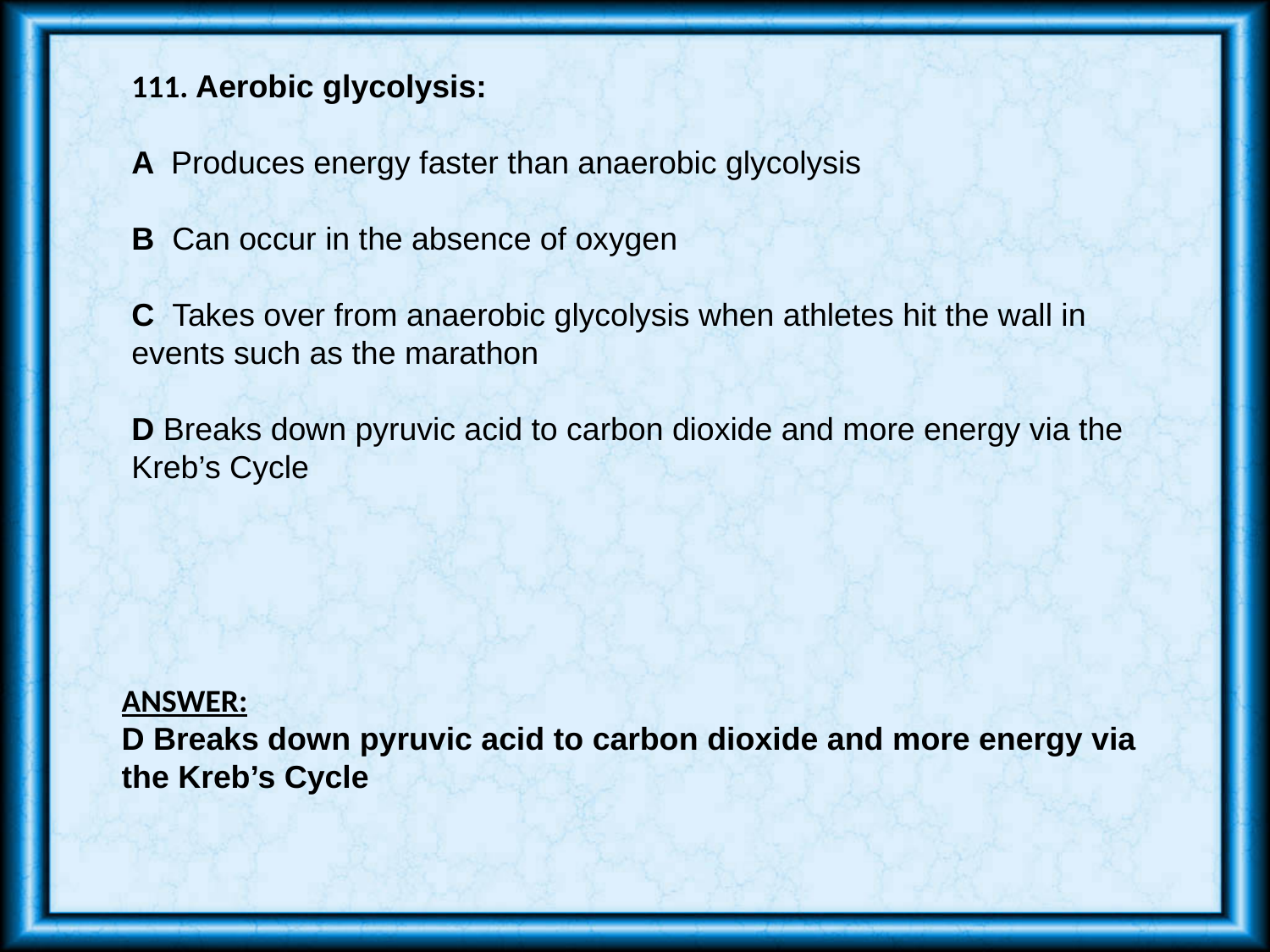

111. Aerobic glycolysis:

A  Produces energy faster than anaerobic glycolysis

B  Can occur in the absence of oxygen

C  Takes over from anaerobic glycolysis when athletes hit the wall in events such as the marathon

D Breaks down pyruvic acid to carbon dioxide and more energy via the Kreb’s Cycle

ANSWER:
D Breaks down pyruvic acid to carbon dioxide and more energy via the Kreb’s Cycle